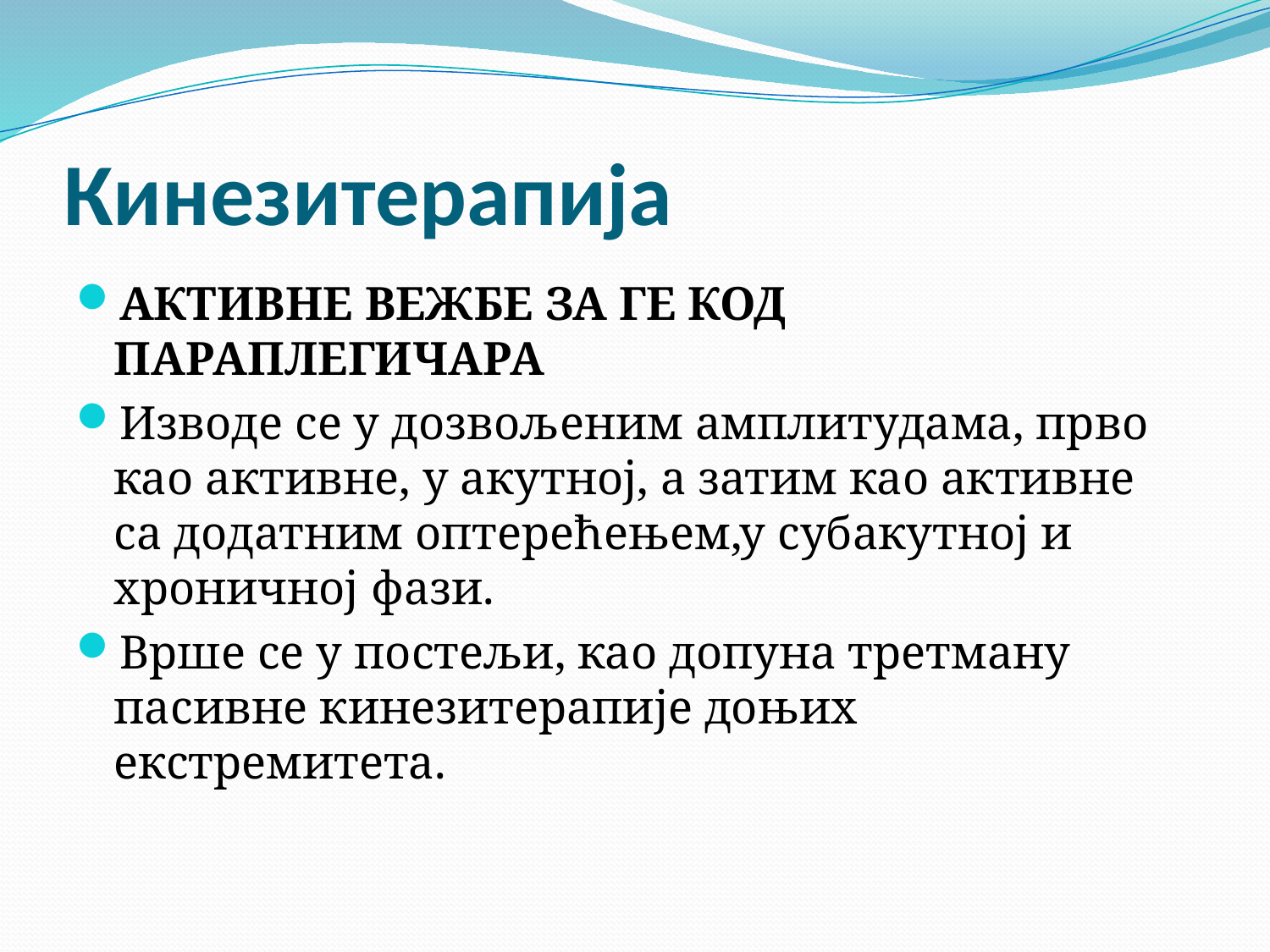

# Кинезитерапија
АКТИВНЕ ВЕЖБЕ ЗА ГЕ КОД ПАРАПЛЕГИЧАРА
Изводе се у дозвољеним амплитудама, прво као активне, у акутној, а затим као активне са додатним оптерећењем,у субакутној и хроничној фази.
Врше се у постељи, као допуна третману пасивне кинезитерапије доњих екстремитета.